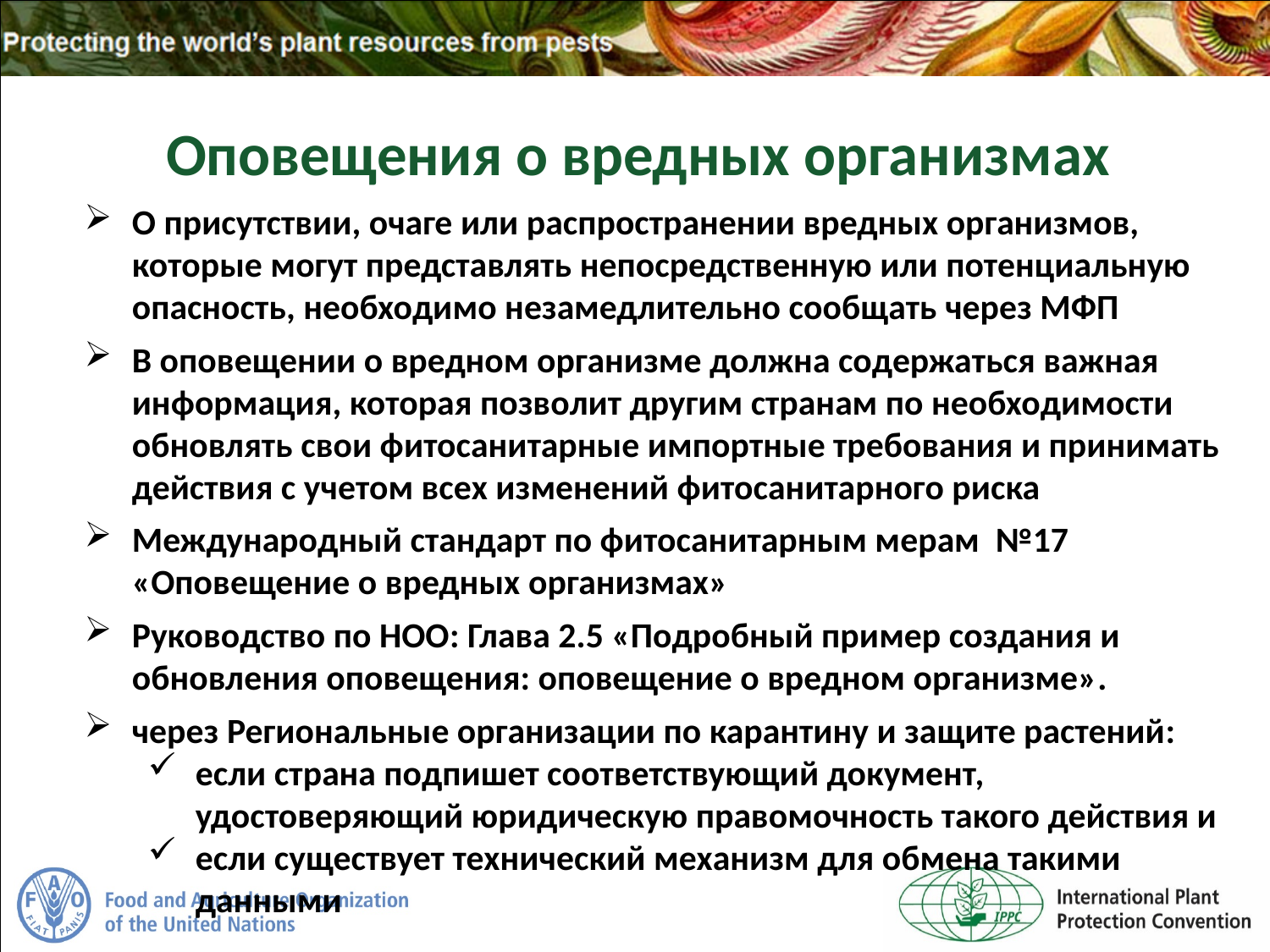

Оповещения о вредных организмах
О присутствии, очаге или распространении вредных организмов, которые могут представлять непосредственную или потенциальную опасность, необходимо незамедлительно сообщать через МФП
В оповещении о вредном организме должна содержаться важная информация, которая позволит другим странам по необходимости обновлять свои фитосанитарные импортные требования и принимать действия с учетом всех изменений фитосанитарного риска
Международный стандарт по фитосанитарным мерам  №17 «Оповещение о вредных организмах»
Руководство по НОО: Глава 2.5 «Подробный пример создания и обновления оповещения: оповещение о вредном организме».
через Региональные организации по карантину и защите растений:
если страна подпишет соответствующий документ, удостоверяющий юридическую правомочность такого действия и
если существует технический механизм для обмена такими данными